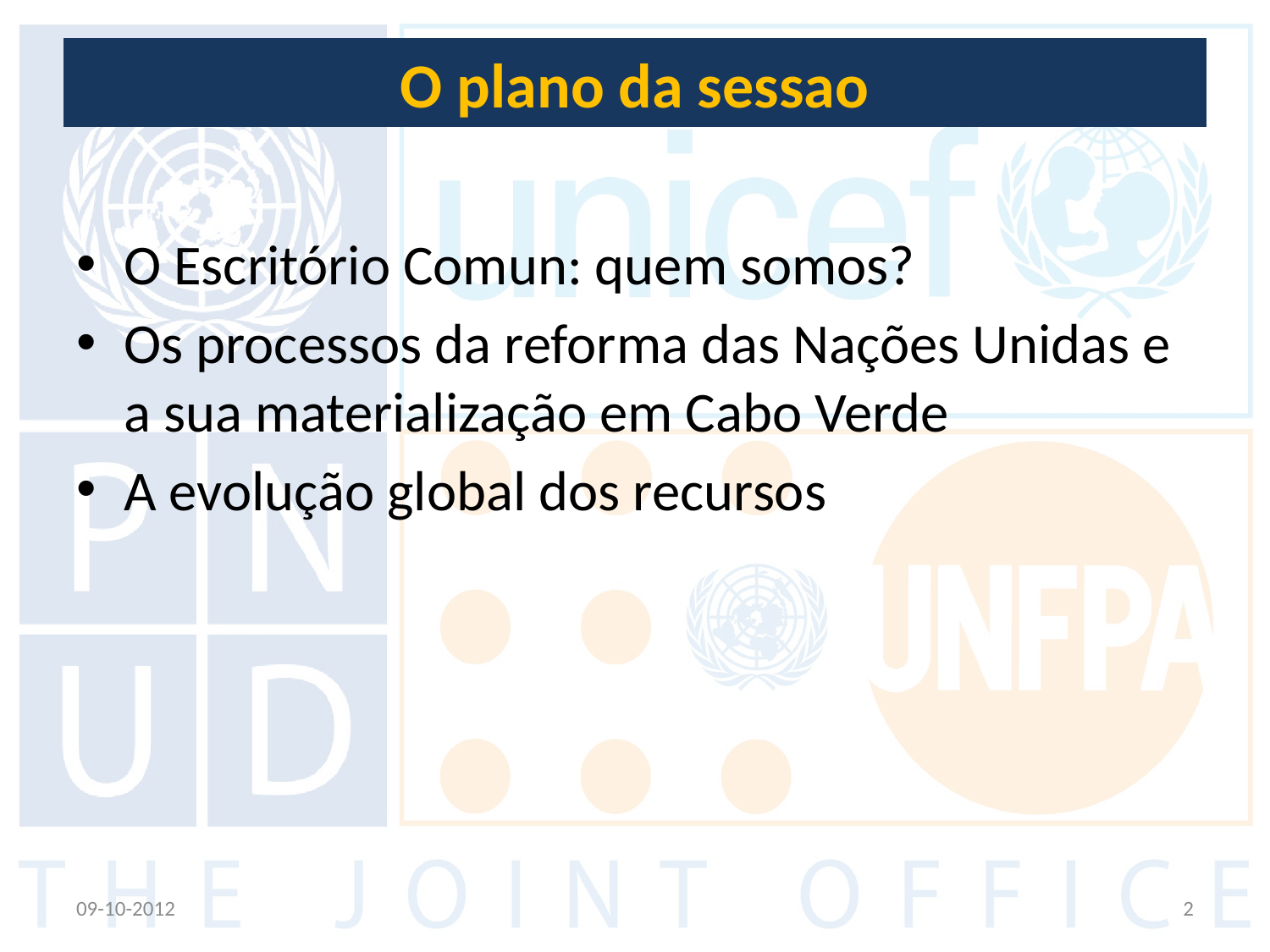

# O plano da sessao
O Escritório Comun: quem somos?
Os processos da reforma das Nações Unidas e a sua materialização em Cabo Verde
A evolução global dos recursos

09-10-2012
2